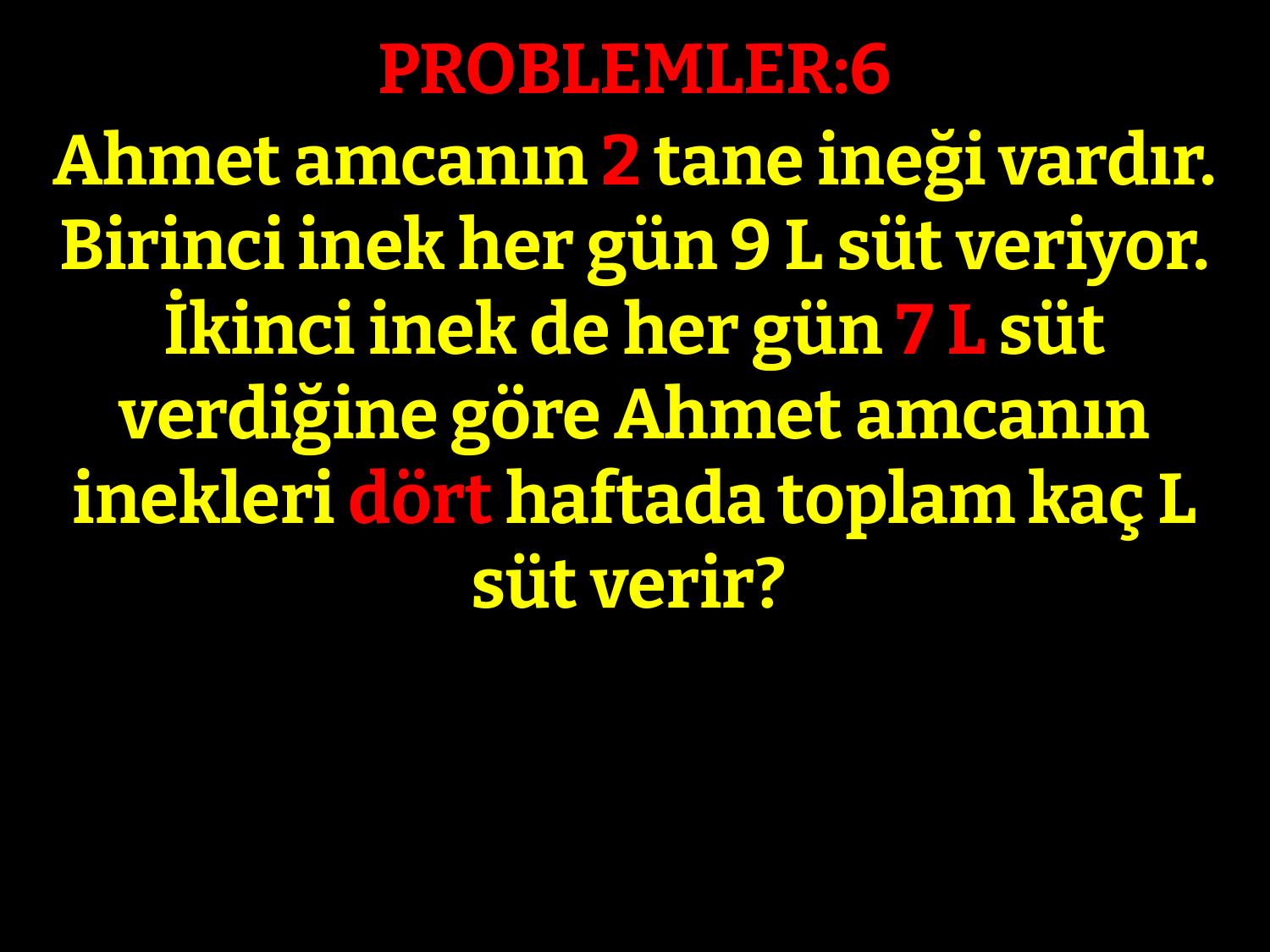

PROBLEMLER:6
Ahmet amcanın 2 tane ineği vardır. Birinci inek her gün 9 L süt veriyor. İkinci inek de her gün 7 L süt verdiğine göre Ahmet amcanın inekleri dört haftada toplam kaç L süt verir?
#